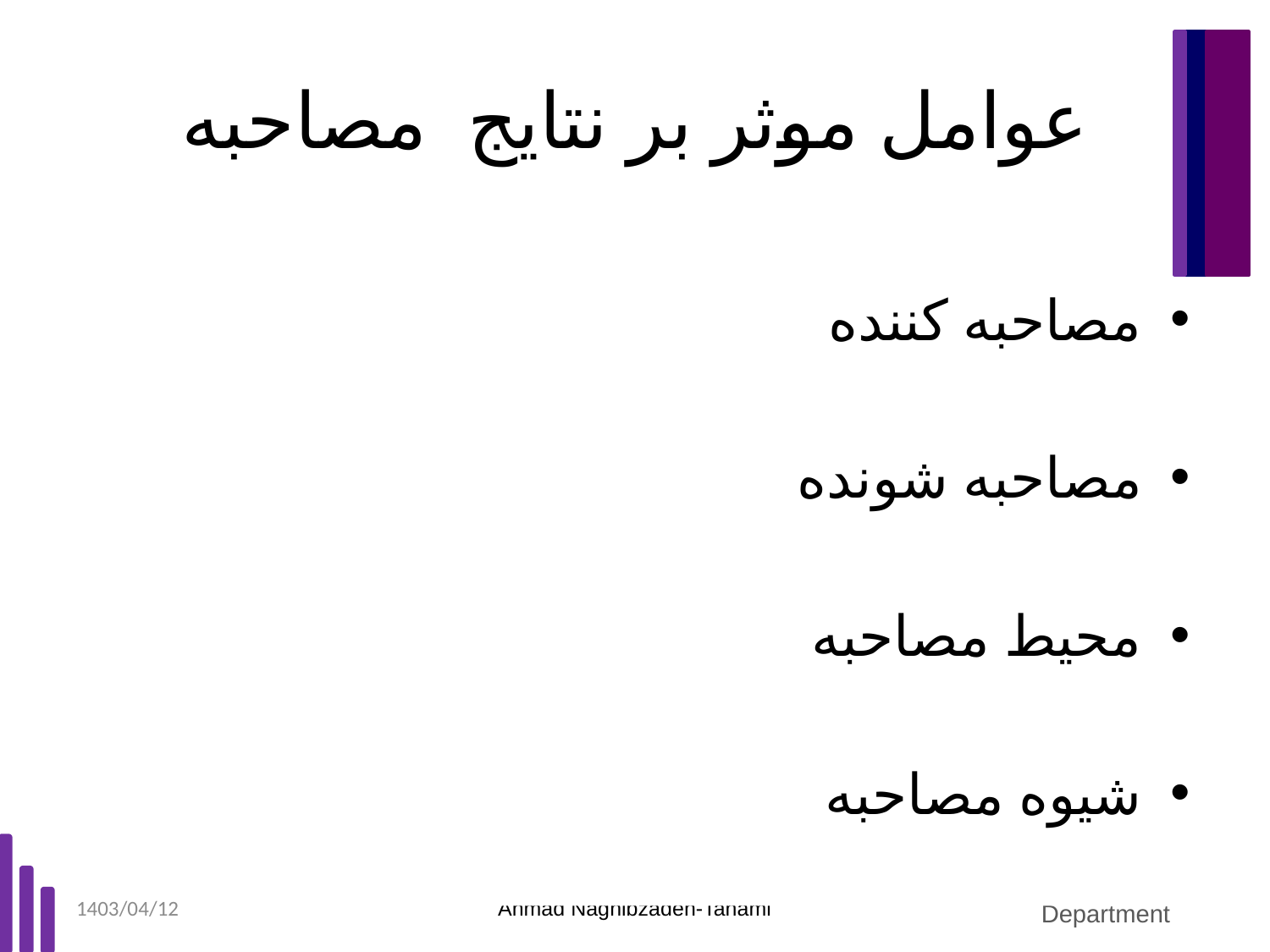

# عوامل موثر بر نتايج  مصاحبه
مصاحبه كننده

مصاحبه شونده

محيط مصاحبه

شيوه مصاحبه
1403/04/12
Ahmad Naghibzadeh-Tahami